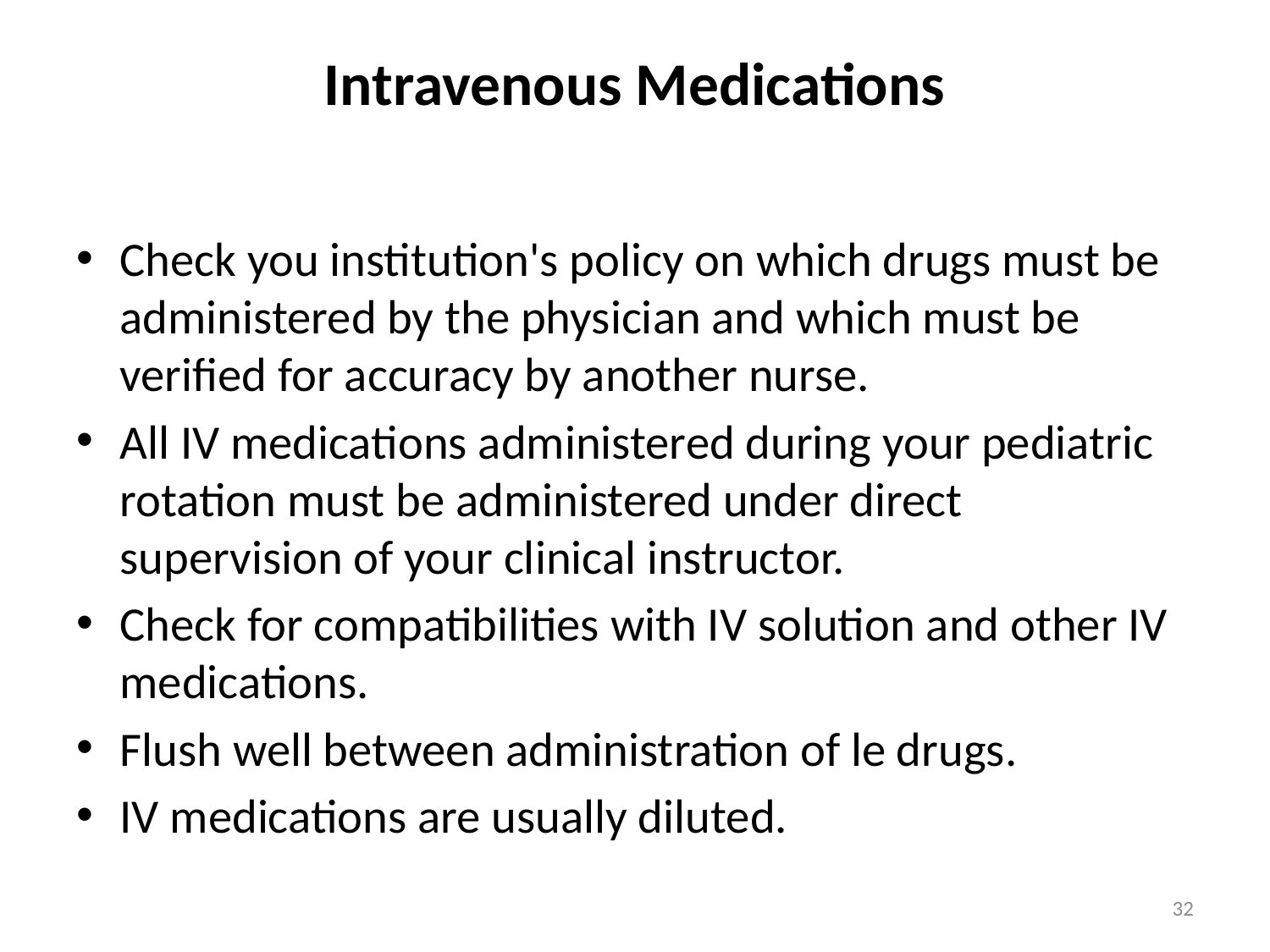

# Intravenous Medications
Check you institution's policy on which drugs must be administered by the physician and which must be verified for accuracy by another nurse.
All IV medications administered during your pediatric rotation must be administered under direct supervision of your clinical instructor.
Check for compatibilities with IV solution and other IV medications.
Flush well between administration of le drugs.
IV medications are usually diluted.

32